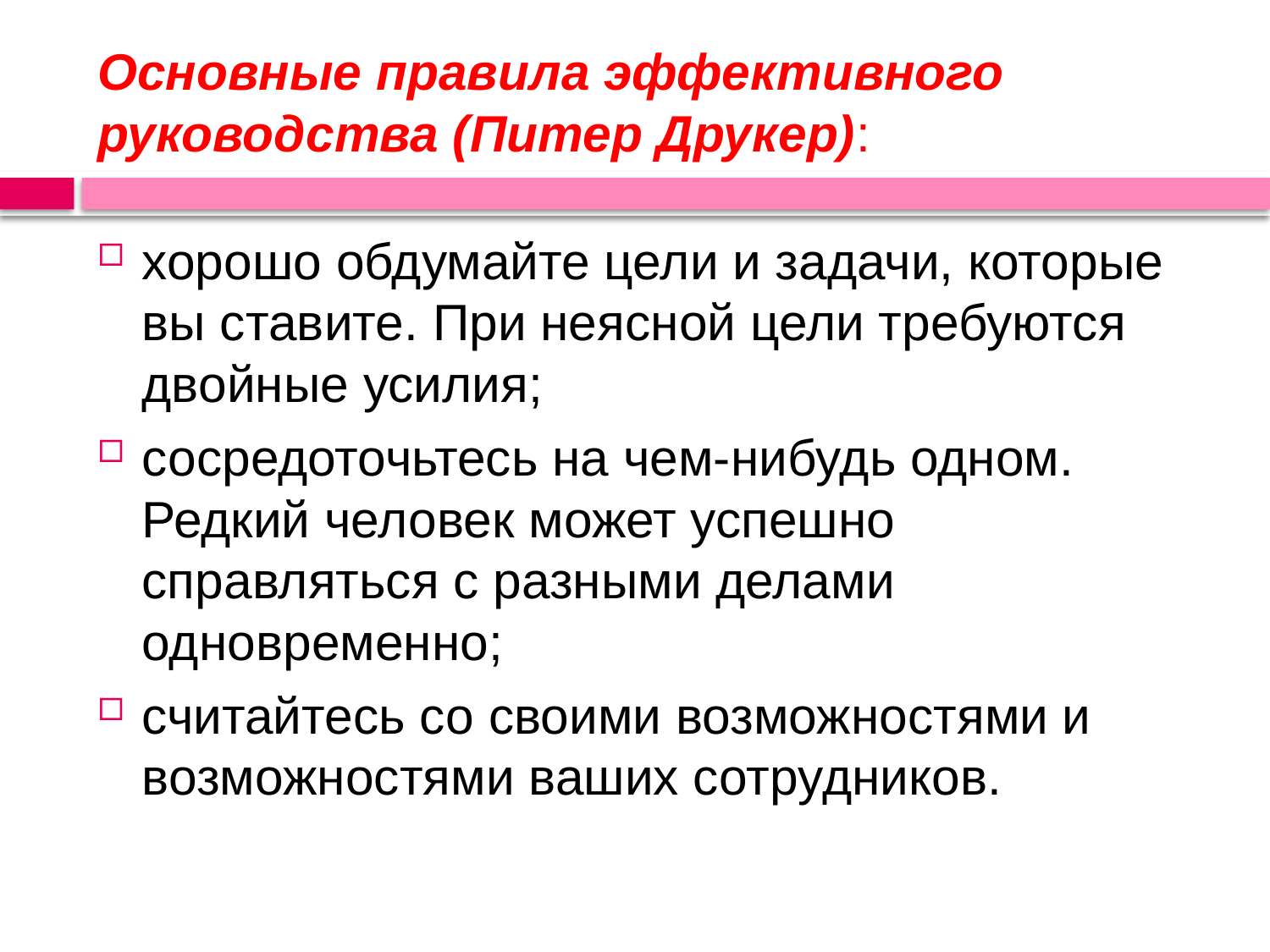

# Основные правила эффективного руководства (Питер Друкер):
хорошо обдумайте цели и задачи, которые вы ставите. При неясной цели требуются двойные усилия;
сосредоточьтесь на чем-нибудь одном. Редкий человек может успешно справляться с разными делами одновременно;
считайтесь со своими возможностями и возможностями ваших сотрудников.